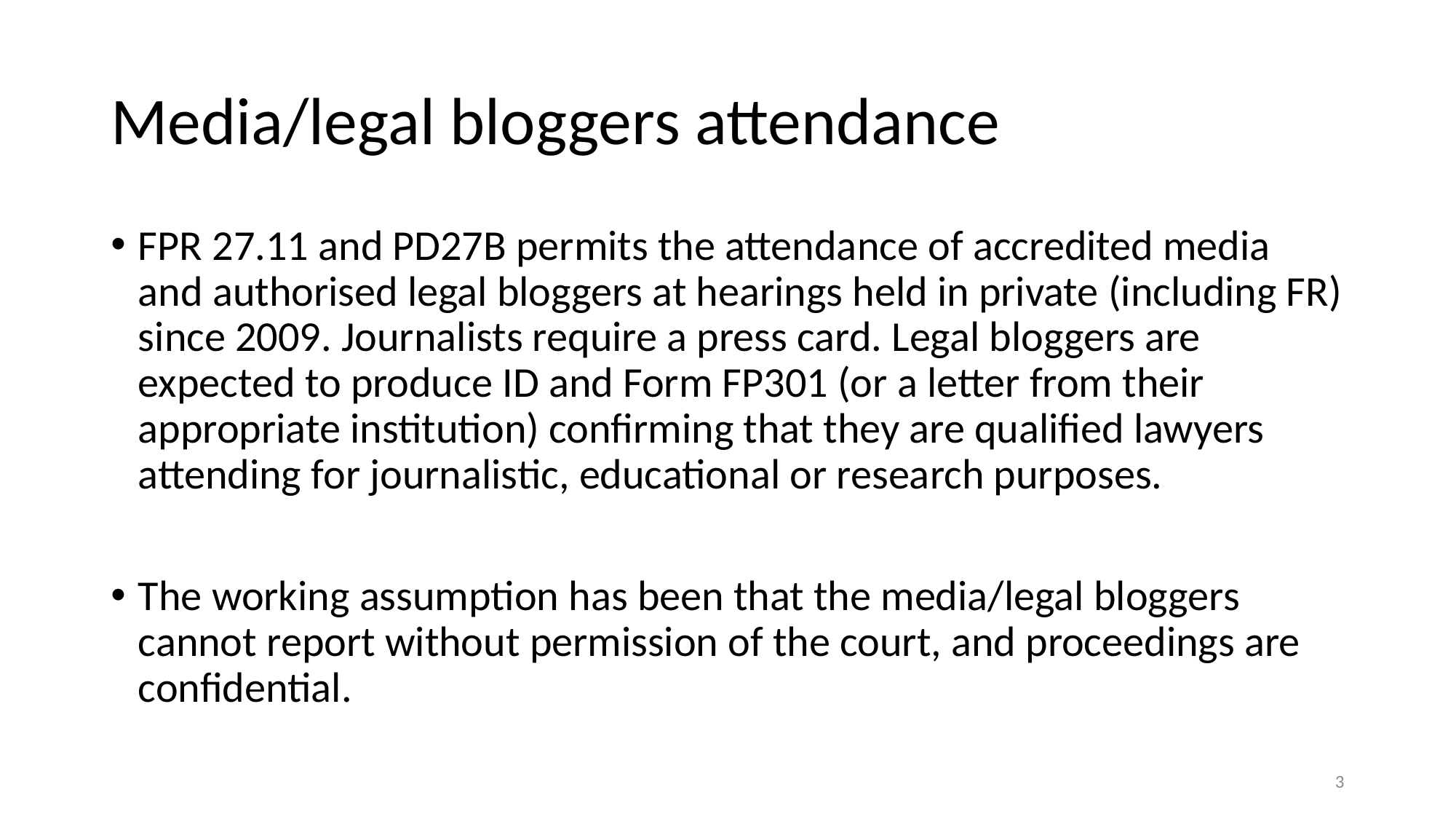

# Media/legal bloggers attendance
FPR 27.11 and PD27B permits the attendance of accredited media and authorised legal bloggers at hearings held in private (including FR) since 2009. Journalists require a press card. Legal bloggers are expected to produce ID and Form FP301 (or a letter from their appropriate institution) confirming that they are qualified lawyers attending for journalistic, educational or research purposes.

The working assumption has been that the media/legal bloggers cannot report without permission of the court, and proceedings are confidential.

3